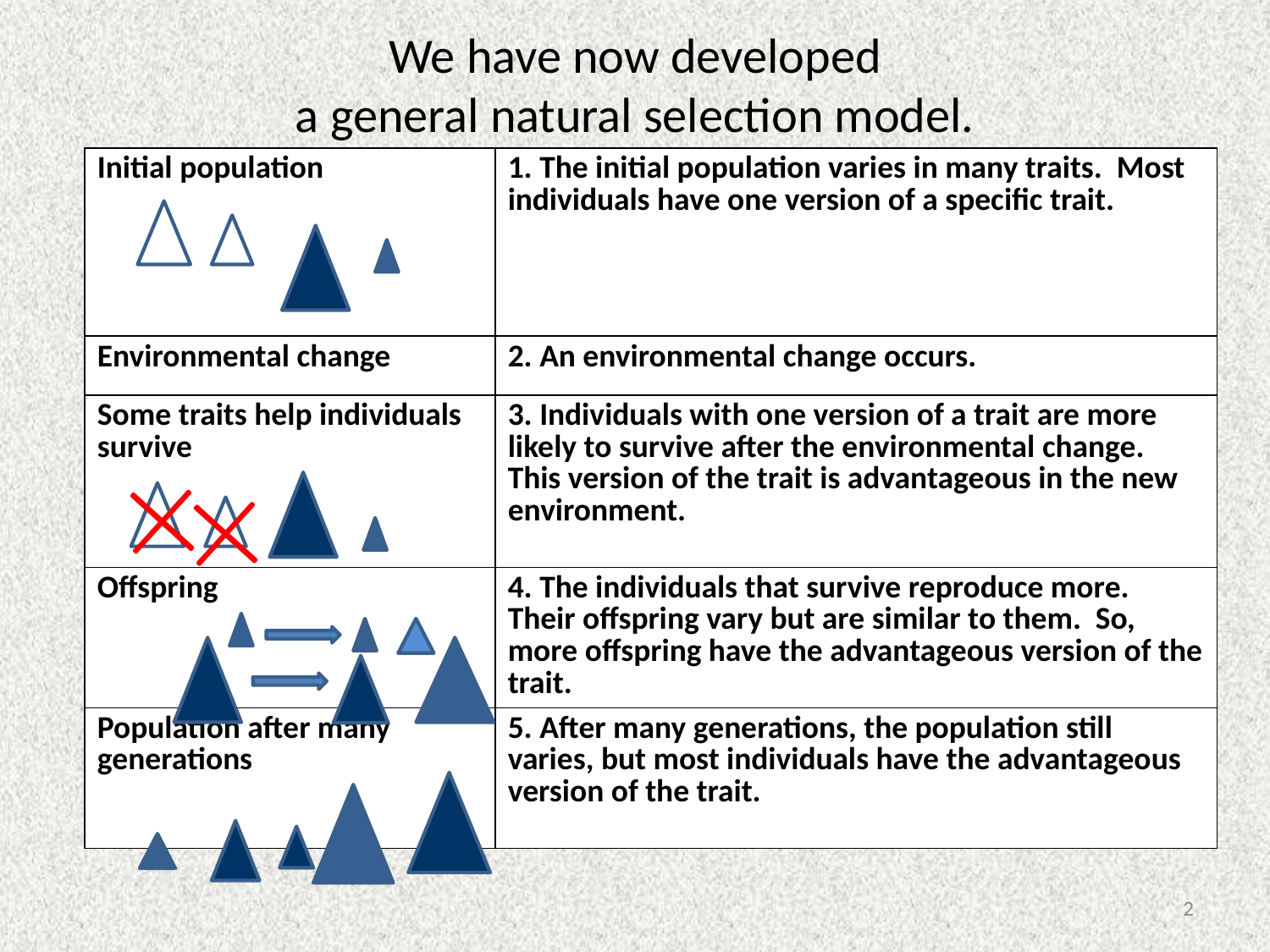

# We have now developed a general natural selection model.
| Initial population | 1. The initial population varies in many traits. Most individuals have one version of a specific trait. |
| --- | --- |
| Environmental change | 2. An environmental change occurs. |
| Some traits help individuals survive | 3. Individuals with one version of a trait are more likely to survive after the environmental change. This version of the trait is advantageous in the new environment. |
| Offspring | 4. The individuals that survive reproduce more. Their offspring vary but are similar to them. So, more offspring have the advantageous version of the trait. |
| Population after many generations | 5. After many generations, the population still varies, but most individuals have the advantageous version of the trait. |

2